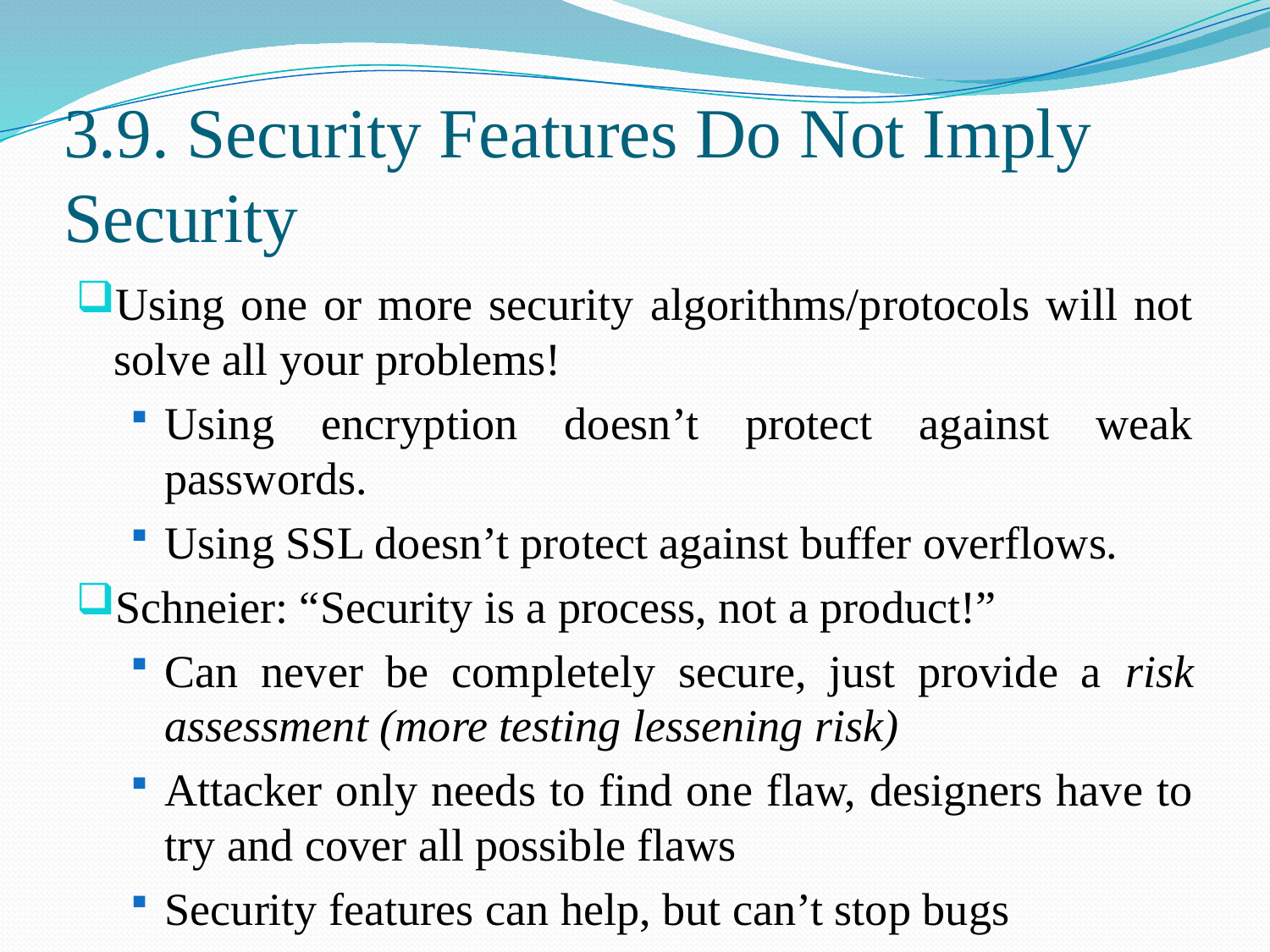

# 3.9. Security Features Do Not Imply Security
Using one or more security algorithms/protocols will not solve all your problems!
Using encryption doesn’t protect against weak passwords.
Using SSL doesn’t protect against buffer overflows.
Schneier: “Security is a process, not a product!”
Can never be completely secure, just provide a risk assessment (more testing lessening risk)
Attacker only needs to find one flaw, designers have to try and cover all possible flaws
Security features can help, but can’t stop bugs